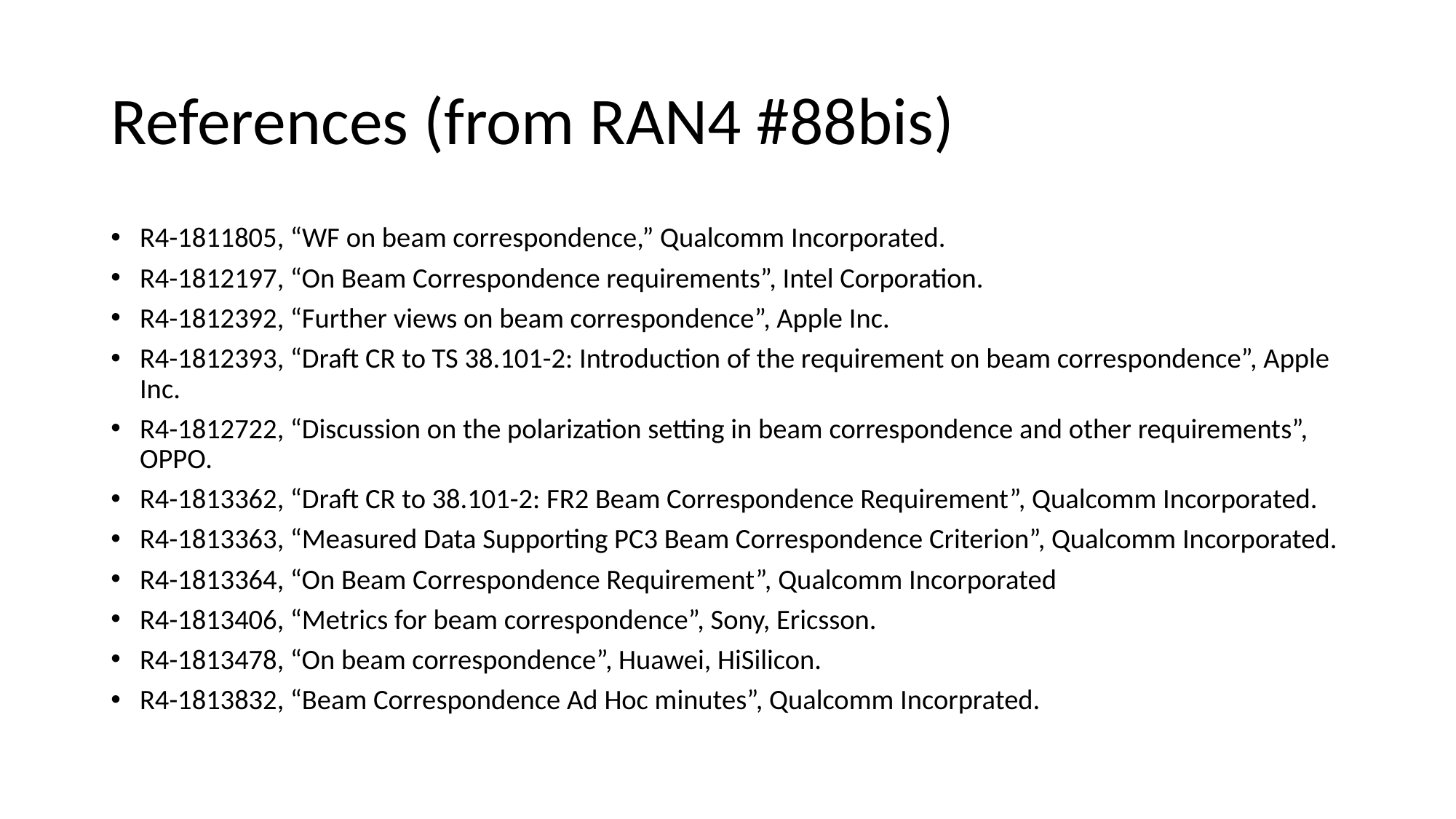

# References (from RAN4 #88bis)
R4-1811805, “WF on beam correspondence,” Qualcomm Incorporated.
R4-1812197, “On Beam Correspondence requirements”, Intel Corporation.
R4-1812392, “Further views on beam correspondence”, Apple Inc.
R4-1812393, “Draft CR to TS 38.101-2: Introduction of the requirement on beam correspondence”, Apple Inc.
R4-1812722, “Discussion on the polarization setting in beam correspondence and other requirements”, OPPO.
R4-1813362, “Draft CR to 38.101-2: FR2 Beam Correspondence Requirement”, Qualcomm Incorporated.
R4-1813363, “Measured Data Supporting PC3 Beam Correspondence Criterion”, Qualcomm Incorporated.
R4-1813364, “On Beam Correspondence Requirement”, Qualcomm Incorporated
R4-1813406, “Metrics for beam correspondence”, Sony, Ericsson.
R4-1813478, “On beam correspondence”, Huawei, HiSilicon.
R4-1813832, “Beam Correspondence Ad Hoc minutes”, Qualcomm Incorprated.